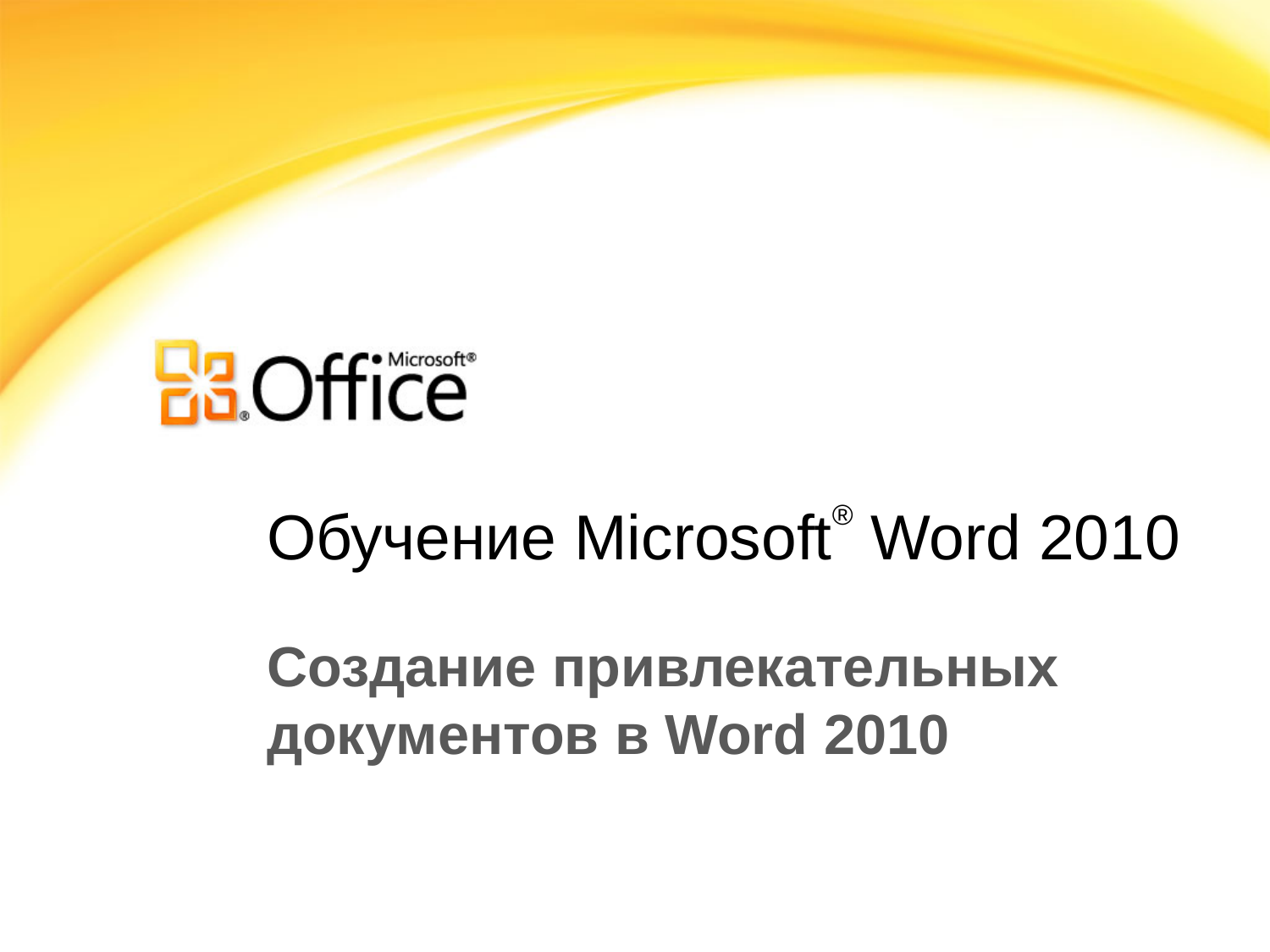

# Обучение Microsoft® Word 2010
Создание привлекательных документов в Word 2010